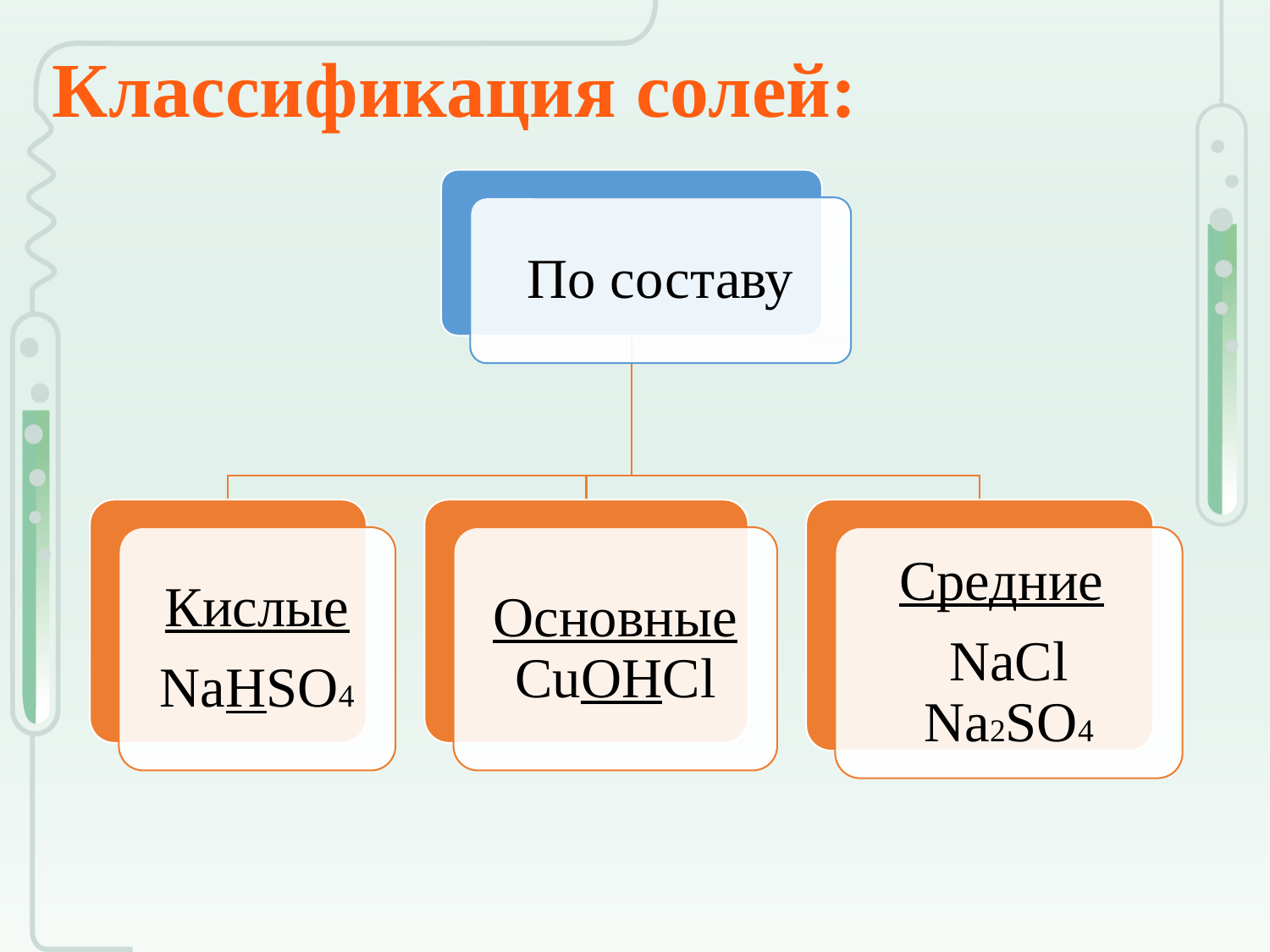

# Классификация солей:
По составу
Кислые
NaHSO4
Основные CuOHCl
Средние
NaCl Na2SO4